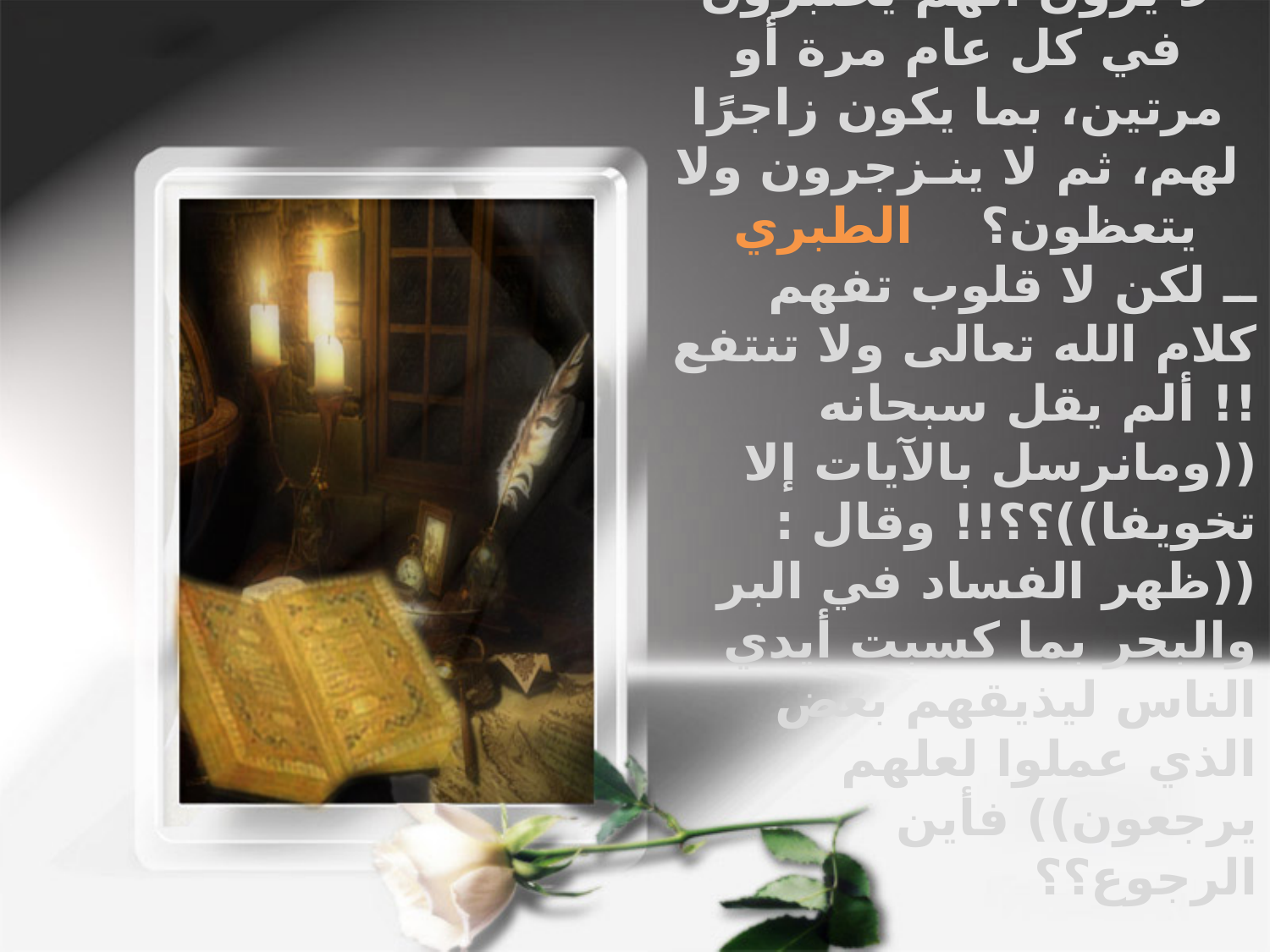

ولا قول في ذلك أولى بالصواب من التسليم لظاهر قول الله وهو: أو لا يرون أنهم يختبرون في كل عام مرة أو مرتين، بما يكون زاجرًا لهم، ثم لا ينـزجرون ولا يتعظون؟    الطبري
ــ لكن لا قلوب تفهم كلام الله تعالى ولا تنتفع !! ألم يقل سبحانه ((ومانرسل بالآيات إلا تخويفا))؟؟!! وقال : ((ظهر الفساد في البر والبحر بما كسبت أيدي الناس ليذيقهم بعض الذي عملوا لعلهم يرجعون)) فأين الرجوع؟؟